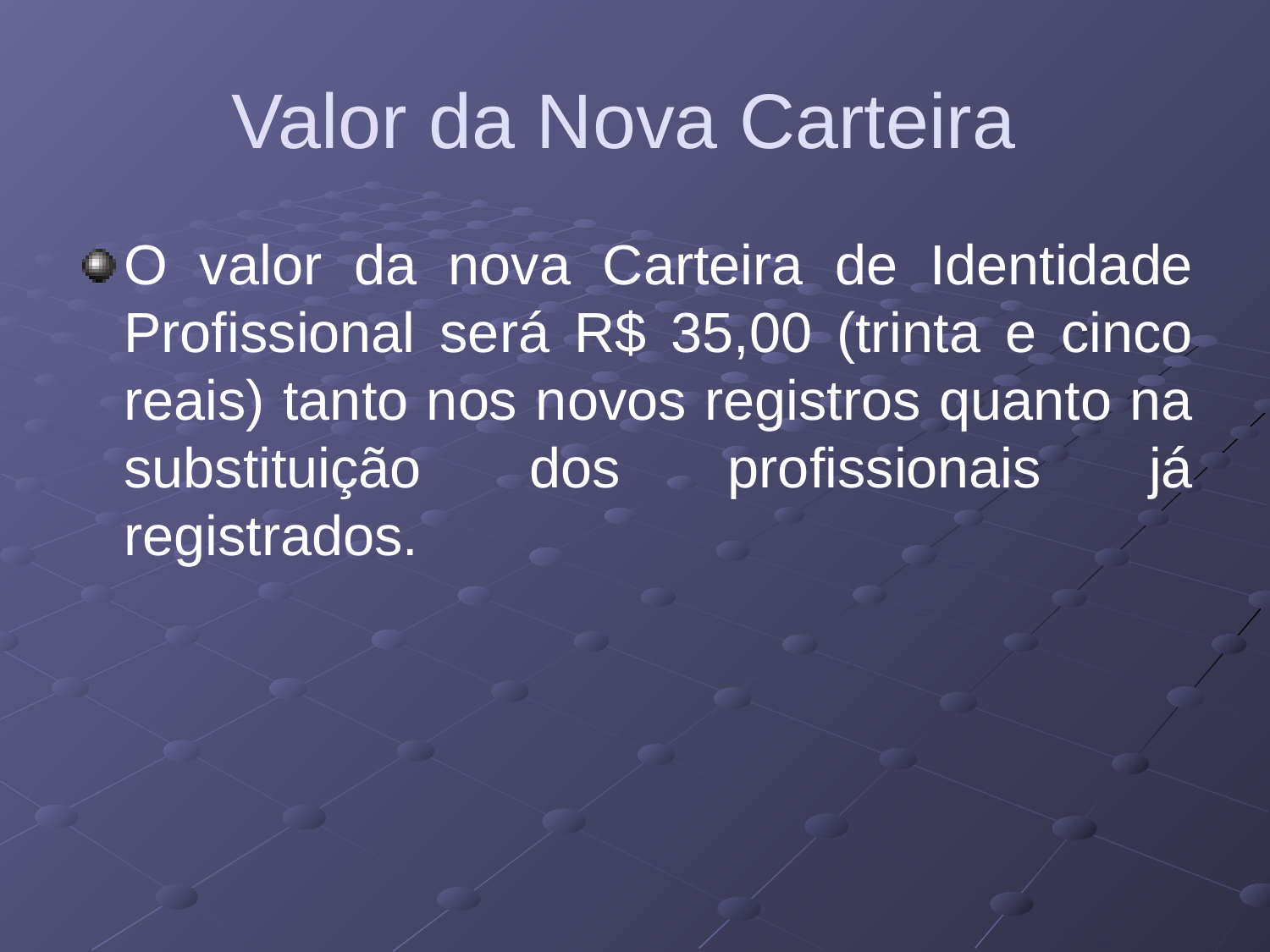

# Valor da Nova Carteira
O valor da nova Carteira de Identidade Profissional será R$ 35,00 (trinta e cinco reais) tanto nos novos registros quanto na substituição dos profissionais já registrados.